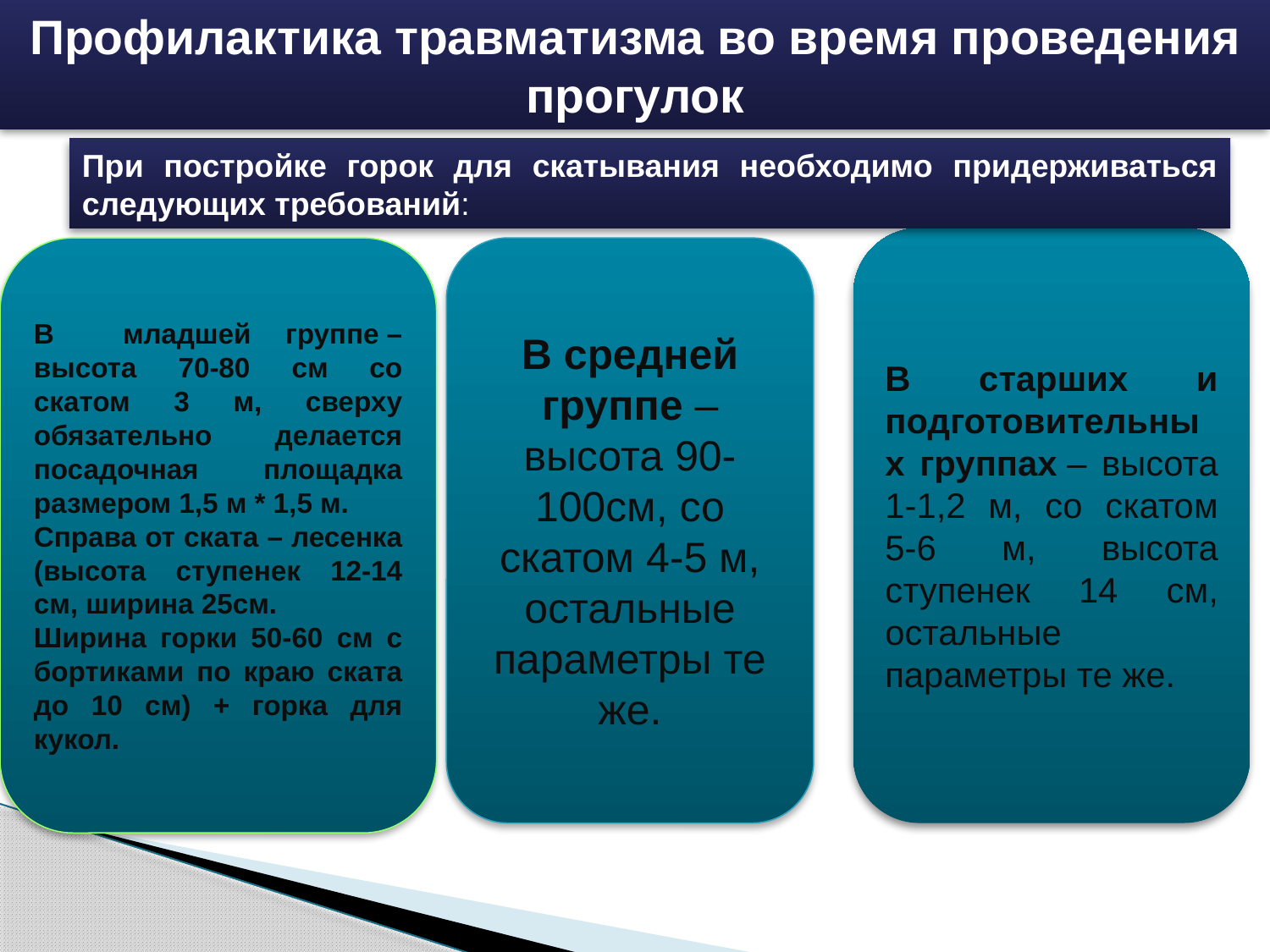

# Профилактика травматизма во время проведения прогулок
При постройке горок для скатывания необходимо придерживаться следующих требований:
В старших и подготовительных группах – высота 1-1,2 м, со скатом 5-6 м, высота ступенек 14 см, остальные параметры те же.
В  младшей группе – высота 70-80 см со скатом 3 м, сверху обязательно делается посадочная площадка размером 1,5 м * 1,5 м.
Справа от ската – лесенка (высота ступенек 12-14 см, ширина 25см.
Ширина горки 50-60 см с бортиками по краю ската до 10 см) + горка для кукол.
В средней группе – высота 90-100см, со скатом 4-5 м, остальные параметры те же.